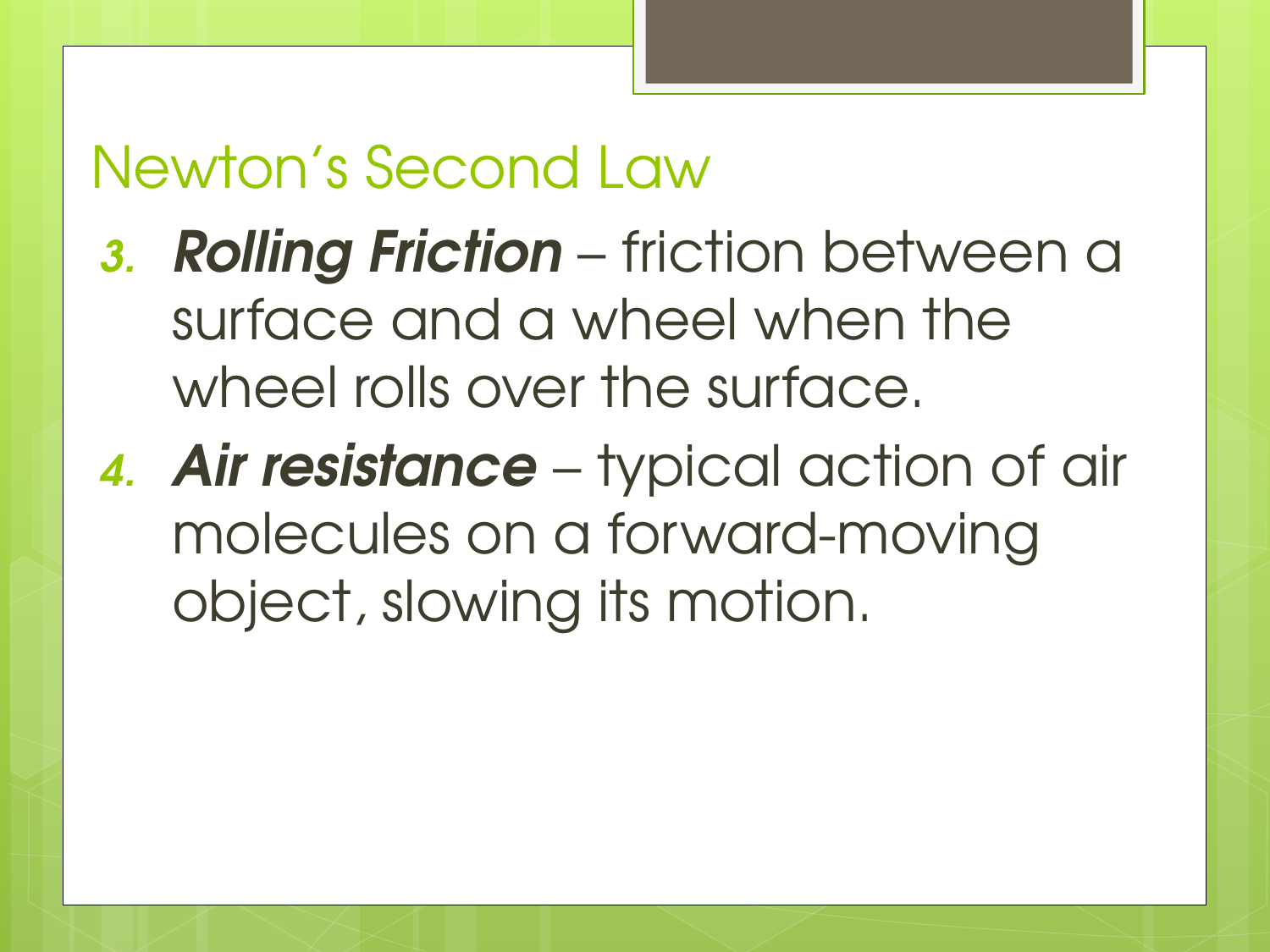

# Newton’s Second Law
Rolling Friction – friction between a surface and a wheel when the wheel rolls over the surface.
Air resistance – typical action of air molecules on a forward-moving object, slowing its motion.